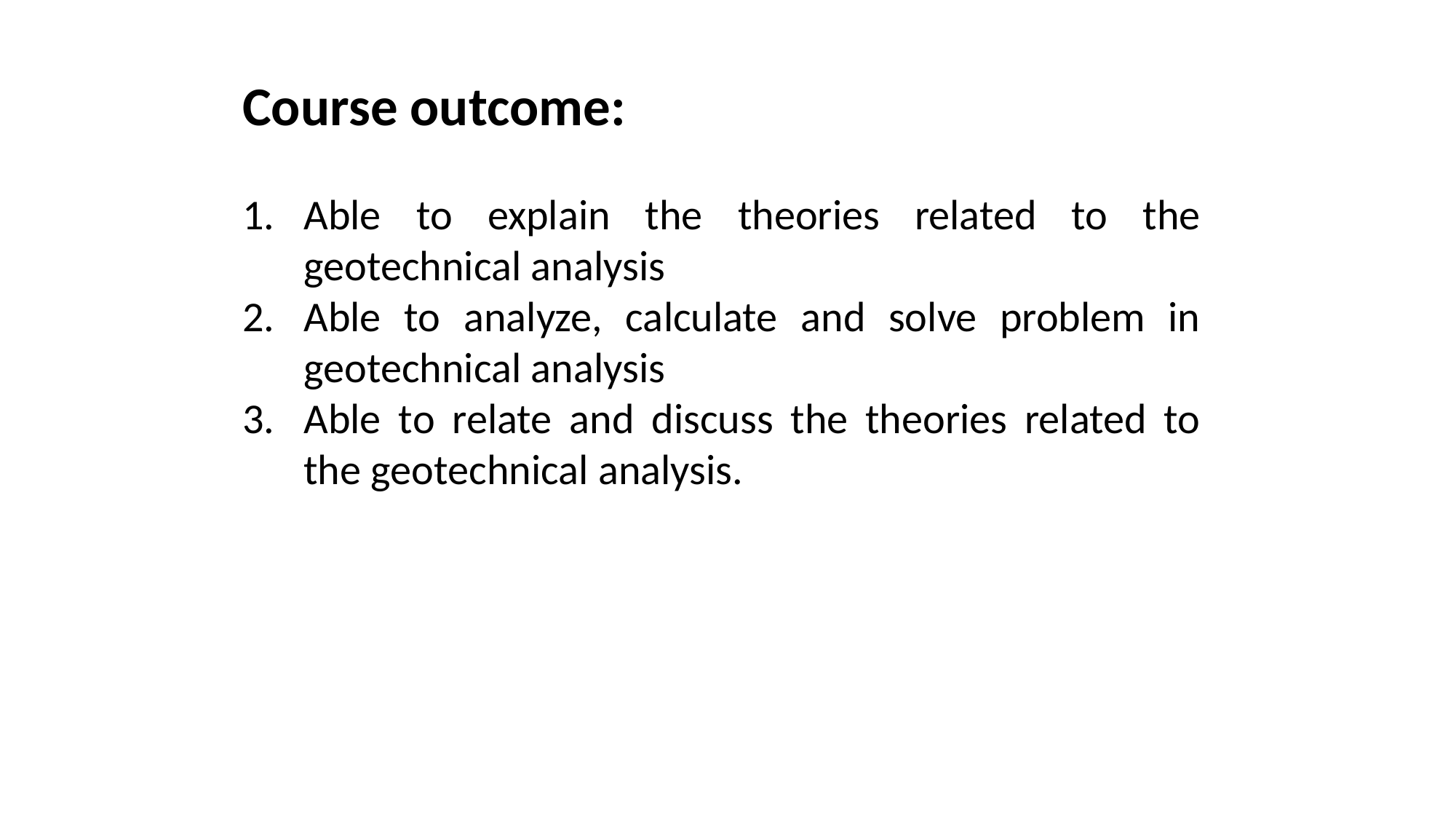

Course outcome:

Able to explain the theories related to the geotechnical analysis
Able to analyze, calculate and solve problem in geotechnical analysis
Able to relate and discuss the theories related to the geotechnical analysis.